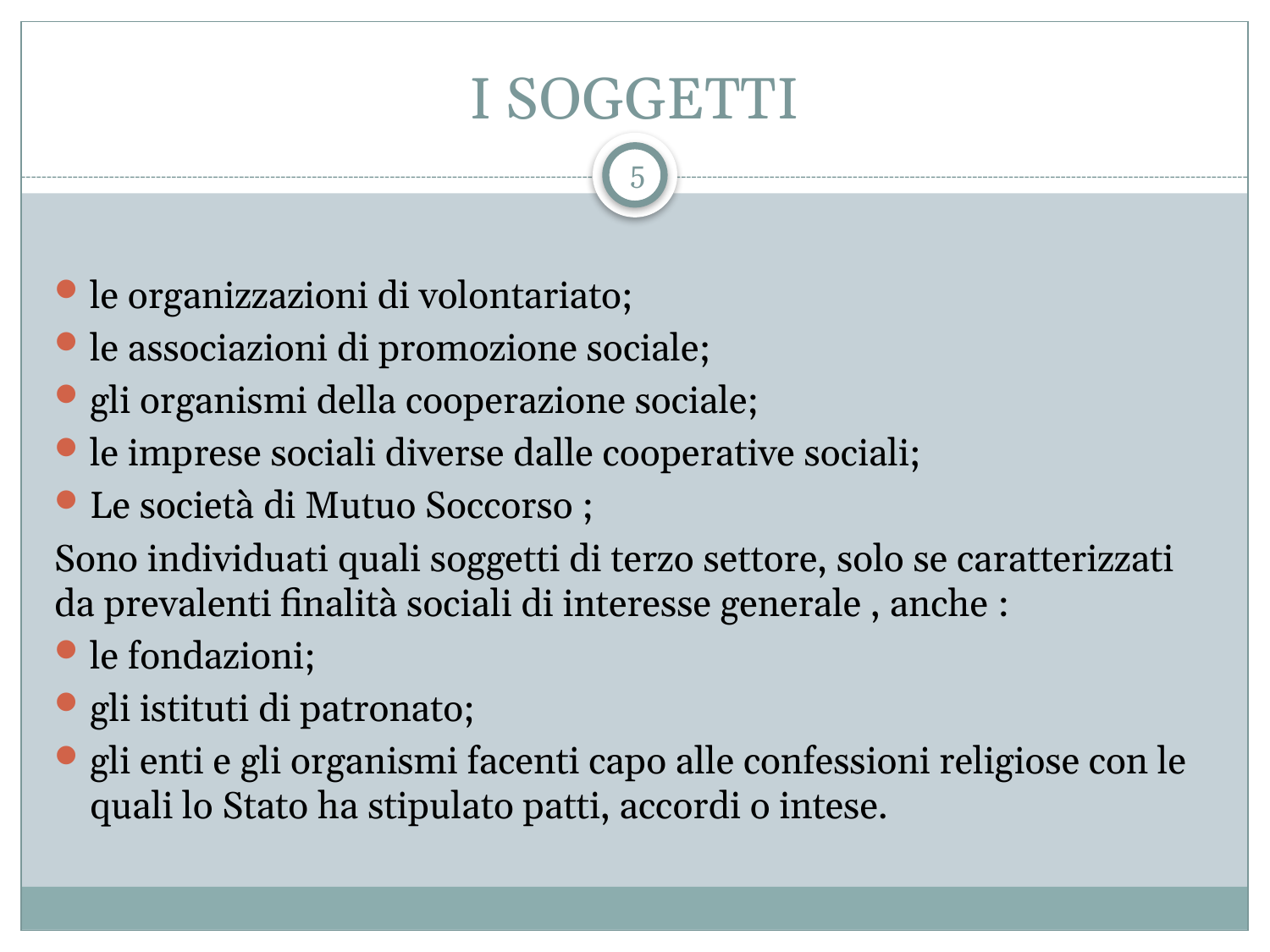

# I SOGGETTI
5

le organizzazioni di volontariato;
le associazioni di promozione sociale;
gli organismi della cooperazione sociale;
le imprese sociali diverse dalle cooperative sociali;
Le società di Mutuo Soccorso ;
Sono individuati quali soggetti di terzo settore, solo se caratterizzati da prevalenti finalità sociali di interesse generale , anche :
le fondazioni;
gli istituti di patronato;
gli enti e gli organismi facenti capo alle confessioni religiose con le quali lo Stato ha stipulato patti, accordi o intese.